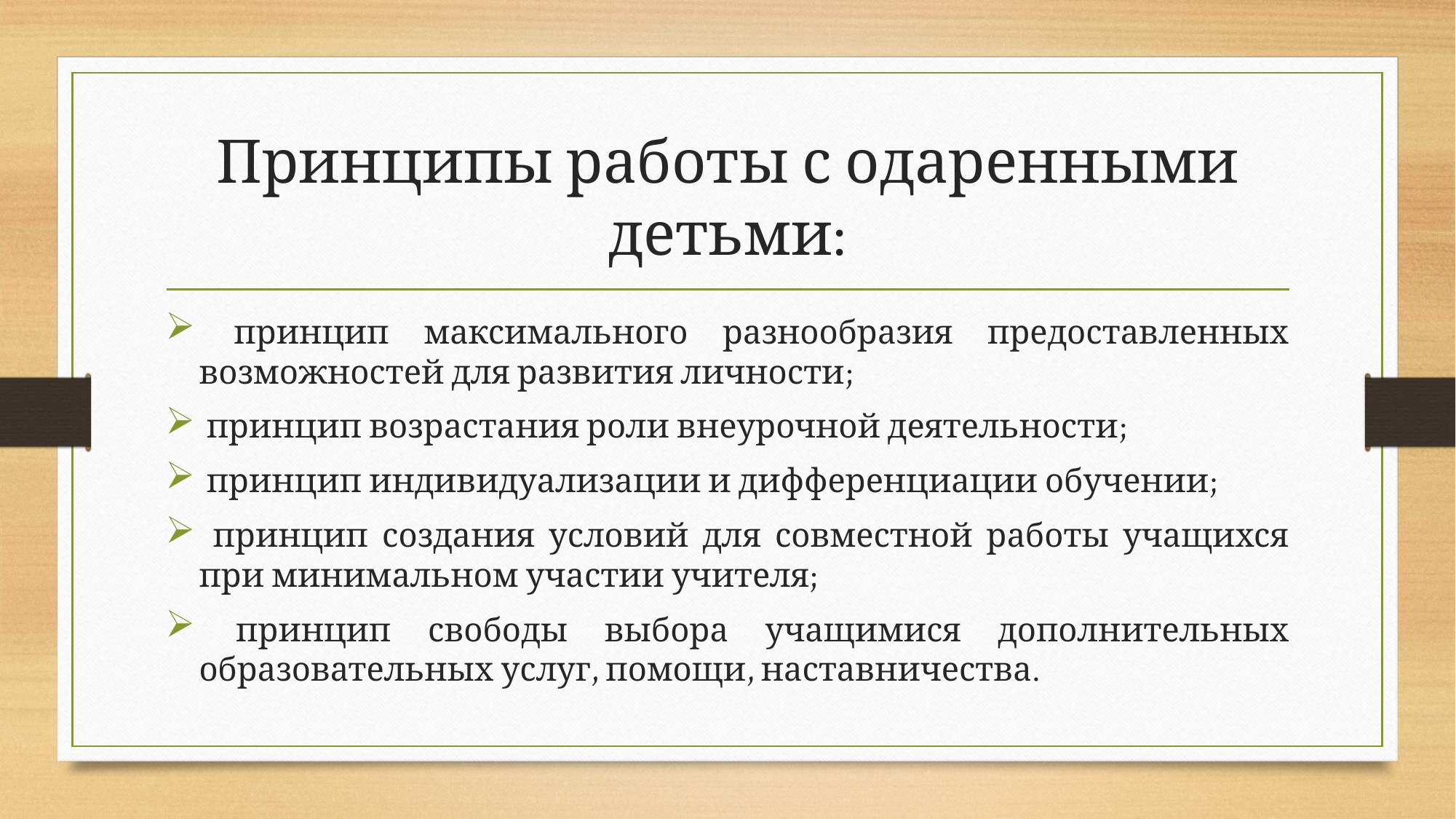

# Принципы работы с одаренными детьми:
 принцип максимального разнообразия предоставленных возможностей для развития личности;
 принцип возрастания роли внеурочной деятельности;
 принцип индивидуализации и дифференциации обучении;
 принцип создания условий для совместной работы учащихся при минимальном участии учителя;
 принцип свободы выбора учащимися дополнительных образовательных услуг, помощи, наставничества.